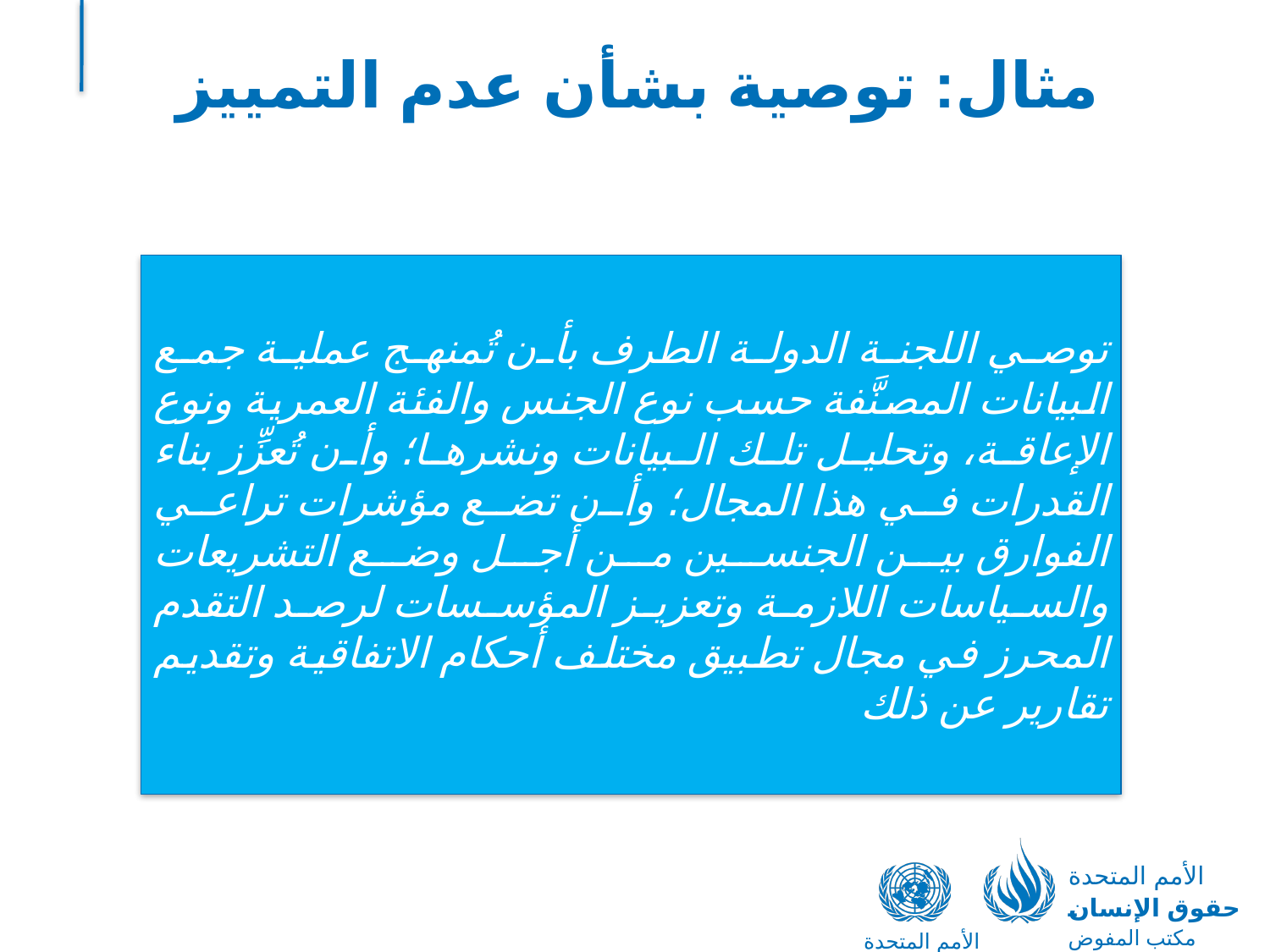

# مثال: توصية بشأن عدم التمييز

توصي اللجنة الدولة الطرف بأن تُمنهج عملية جمع البيانات المصنَّفة حسب نوع الجنس والفئة العمرية ونوع الإعاقة، وتحليل تلك البيانات ونشرها؛ وأن تُعزِّز بناء القدرات في هذا المجال؛ وأن تضع مؤشرات تراعي الفوارق بين الجنسين من أجل وضع التشريعات والسياسات اللازمة وتعزيز المؤسسات لرصد التقدم المحرز في مجال تطبيق مختلف أحكام الاتفاقية وتقديم تقارير عن ذلك
الأمم المتحدة
حقوق الإنسان
مكتب المفوض السامي
الأمم المتحدة